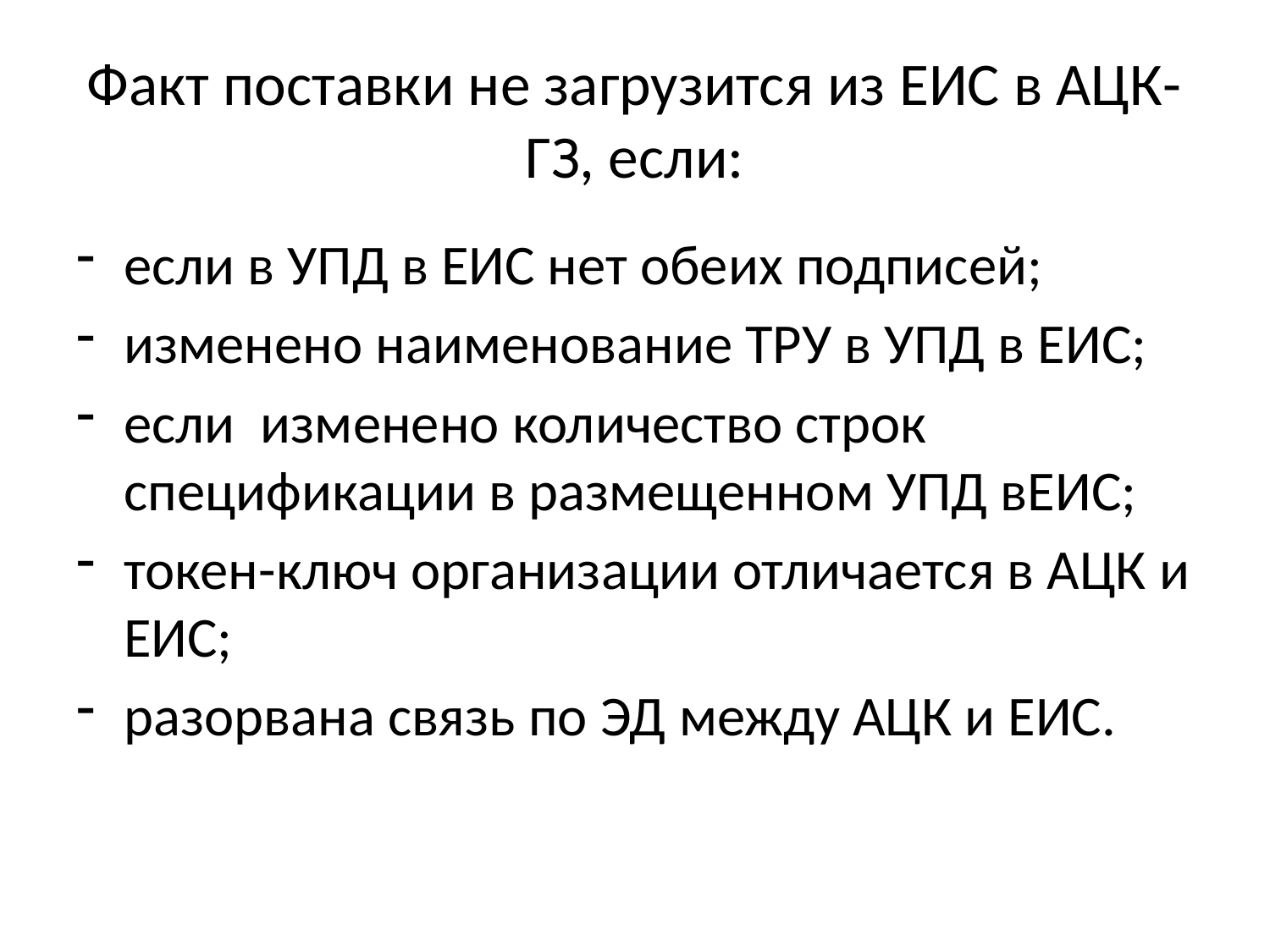

# Факт поставки не загрузится из ЕИС в АЦК-ГЗ, если:
если в УПД в ЕИС нет обеих подписей;
изменено наименование ТРУ в УПД в ЕИС;
если  изменено количество строк спецификации в размещенном УПД вЕИС;
токен-ключ организации отличается в АЦК и ЕИС;
разорвана связь по ЭД между АЦК и ЕИС.